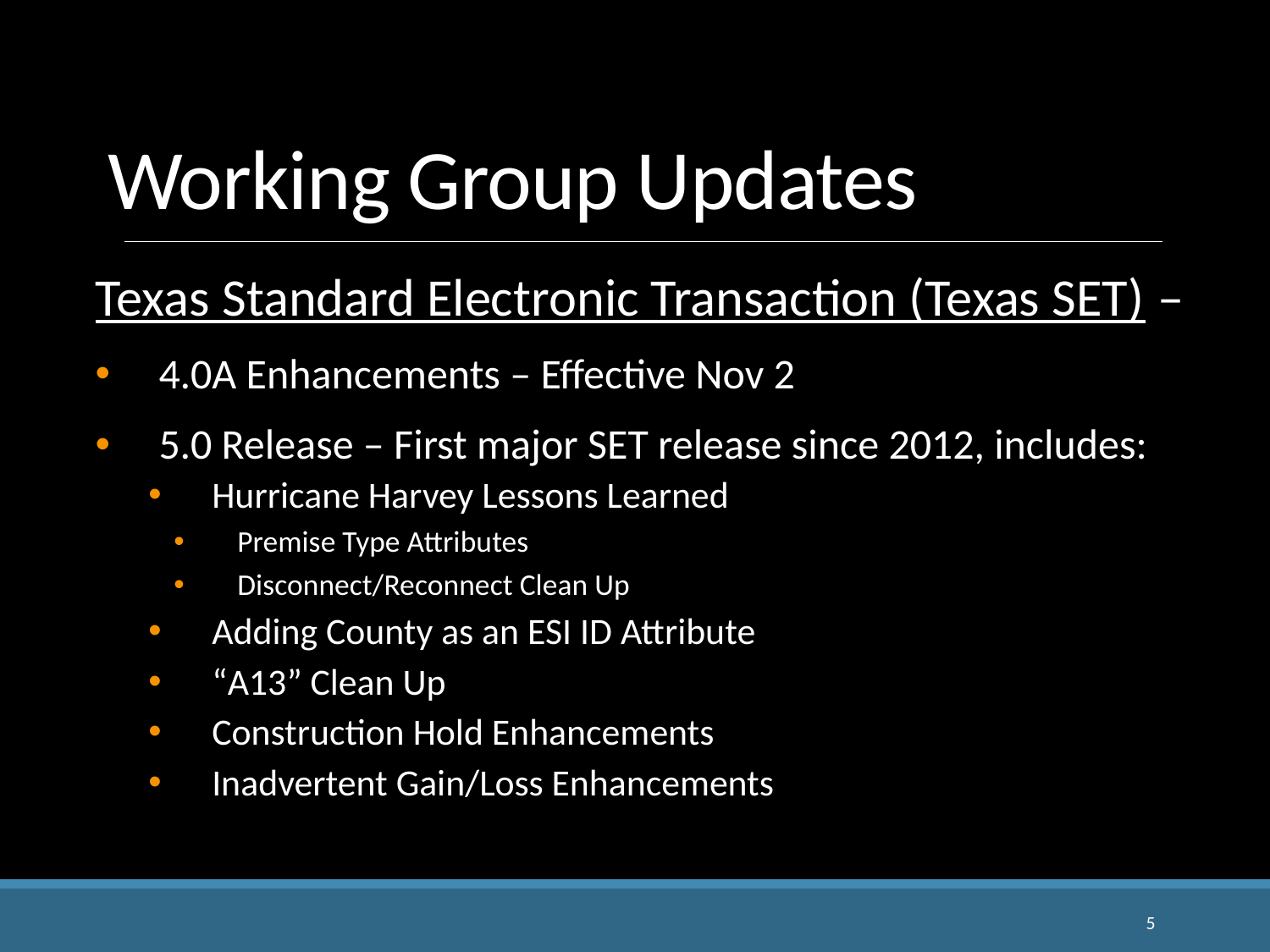

# Working Group Updates
Texas Standard Electronic Transaction (Texas SET) –
4.0A Enhancements – Effective Nov 2
5.0 Release – First major SET release since 2012, includes:
Hurricane Harvey Lessons Learned
Premise Type Attributes
Disconnect/Reconnect Clean Up
Adding County as an ESI ID Attribute
“A13” Clean Up
Construction Hold Enhancements
Inadvertent Gain/Loss Enhancements
5